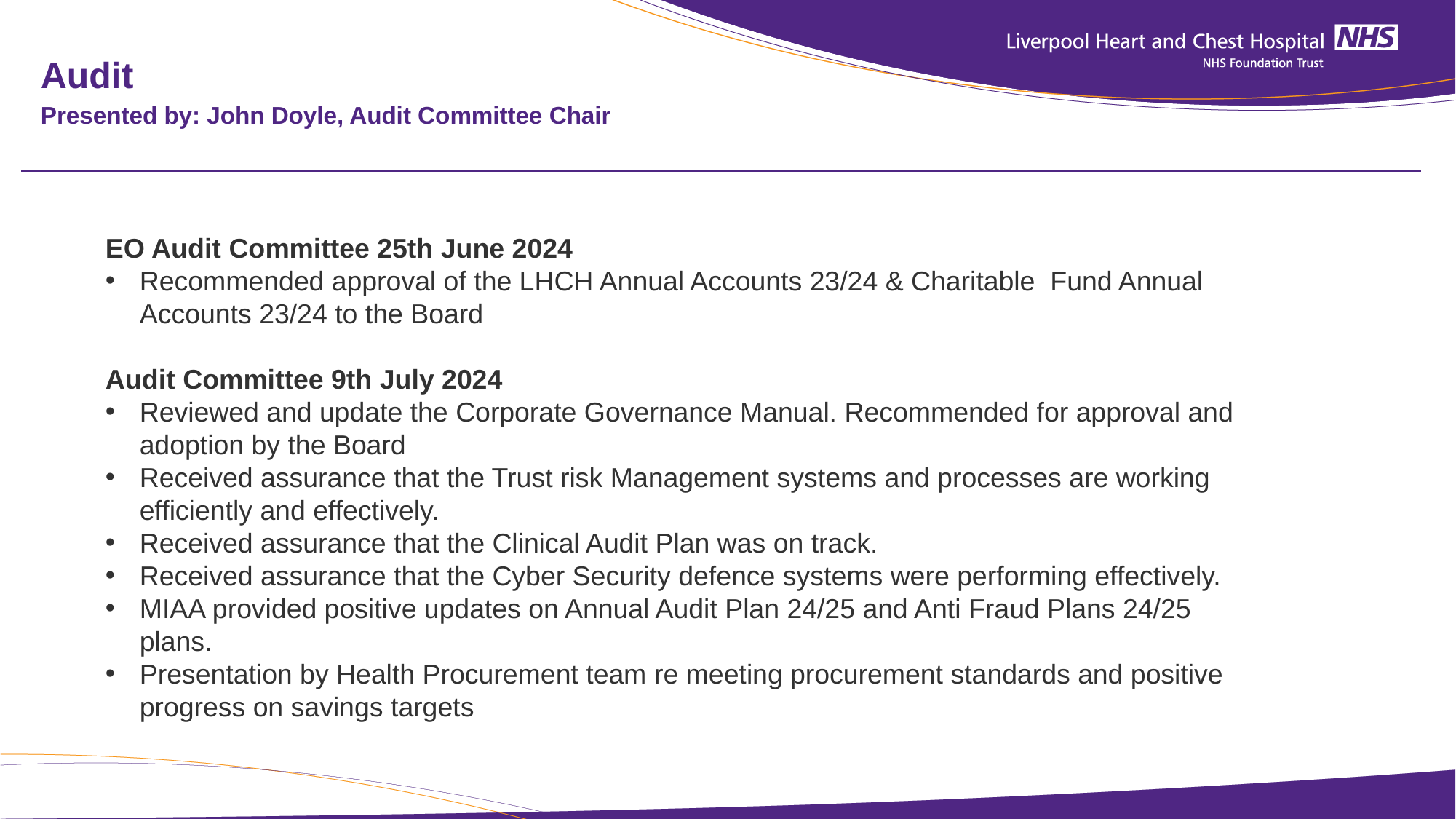

# Audit Presented by: John Doyle, Audit Committee Chair
EO Audit Committee 25th June 2024
Recommended approval of the LHCH Annual Accounts 23/24 & Charitable  Fund Annual Accounts 23/24 to the Board

Audit Committee 9th July 2024
Reviewed and update the Corporate Governance Manual. Recommended for approval and adoption by the Board
Received assurance that the Trust risk Management systems and processes are working efficiently and effectively.
Received assurance that the Clinical Audit Plan was on track.
Received assurance that the Cyber Security defence systems were performing effectively.
MIAA provided positive updates on Annual Audit Plan 24/25 and Anti Fraud Plans 24/25 plans.
Presentation by Health Procurement team re meeting procurement standards and positive progress on savings targets